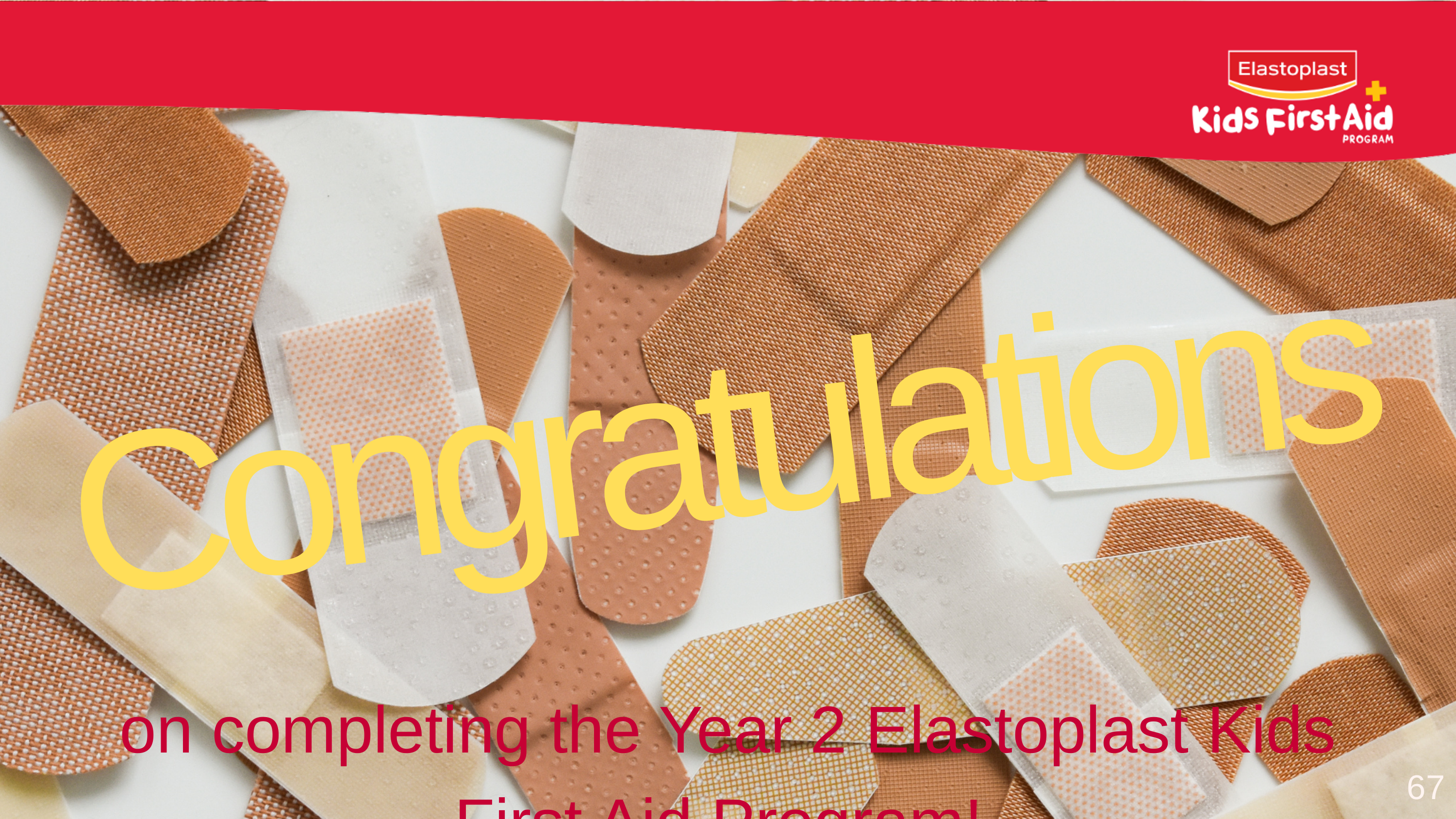

Congratulations
on completing the Year 2 Elastoplast Kids First Aid Program!
67